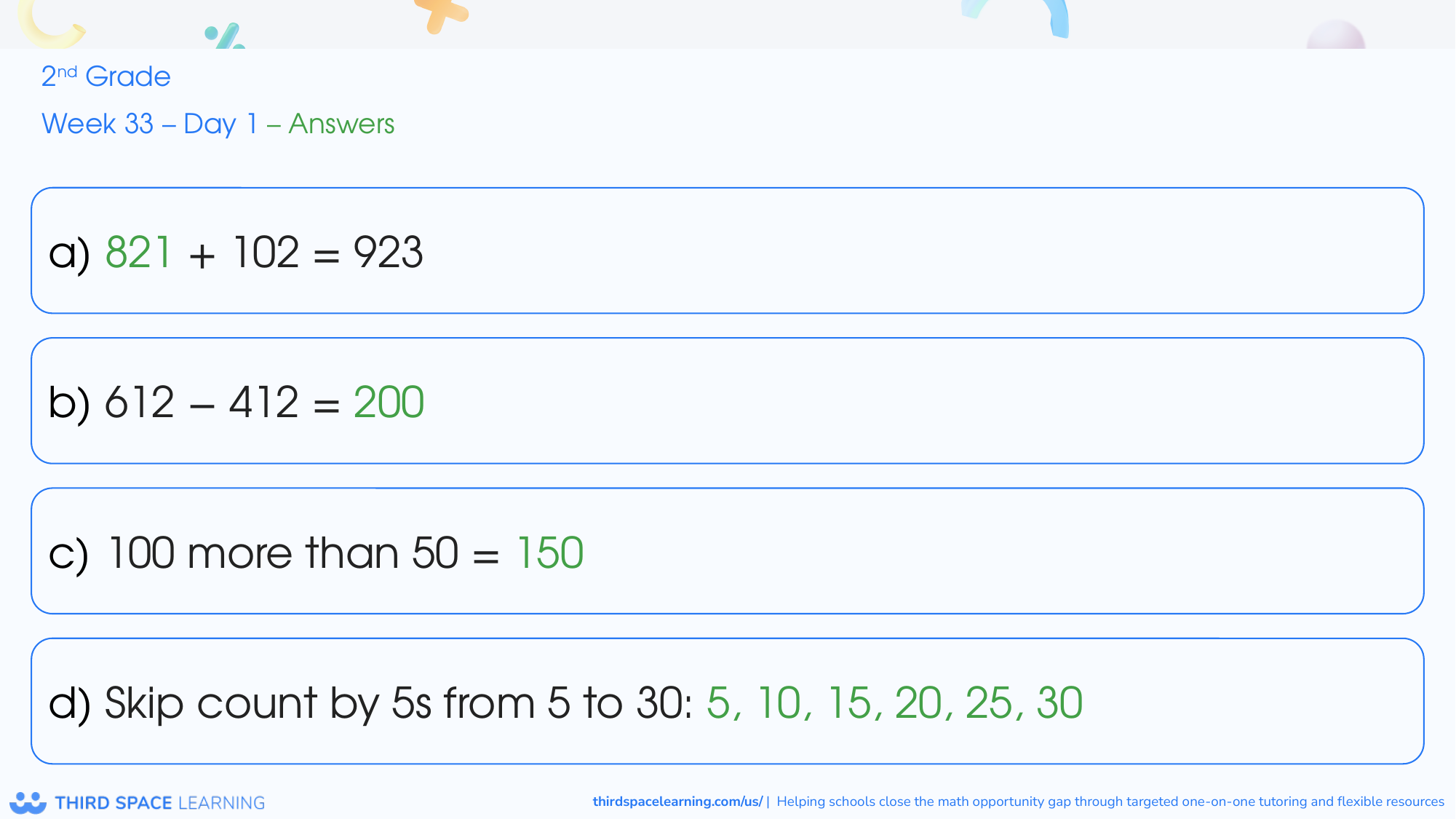

2nd Grade
Week 33 – Day 1 – Answers
821 + 102 = 923
612 − 412 = 200
100 more than 50 = 150
Skip count by 5s from 5 to 30: 5, 10, 15, 20, 25, 30